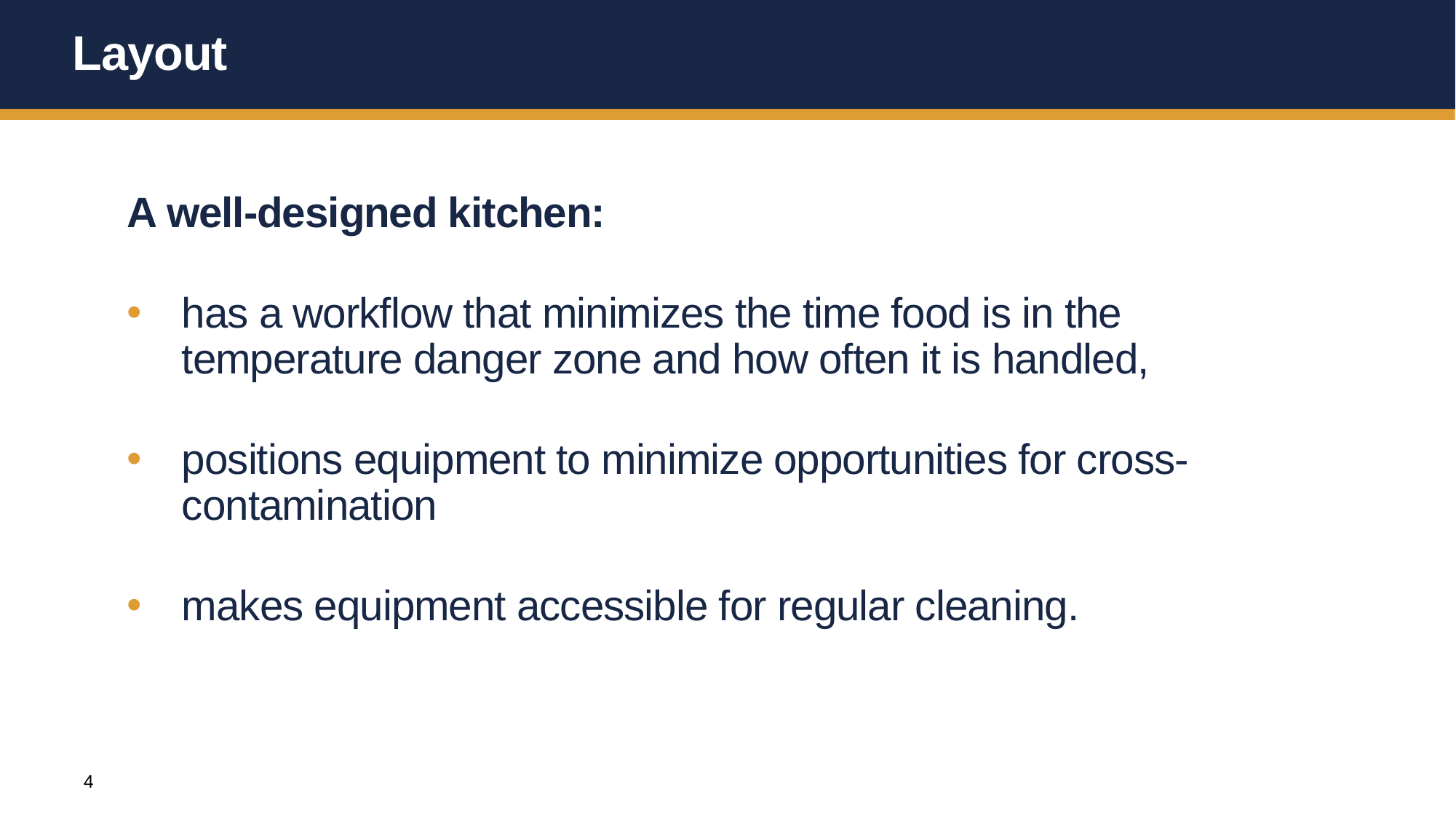

# Layout
A well-designed kitchen:
has a workflow that minimizes the time food is in the temperature danger zone and how often it is handled,
positions equipment to minimize opportunities for cross-contamination
makes equipment accessible for regular cleaning.
4